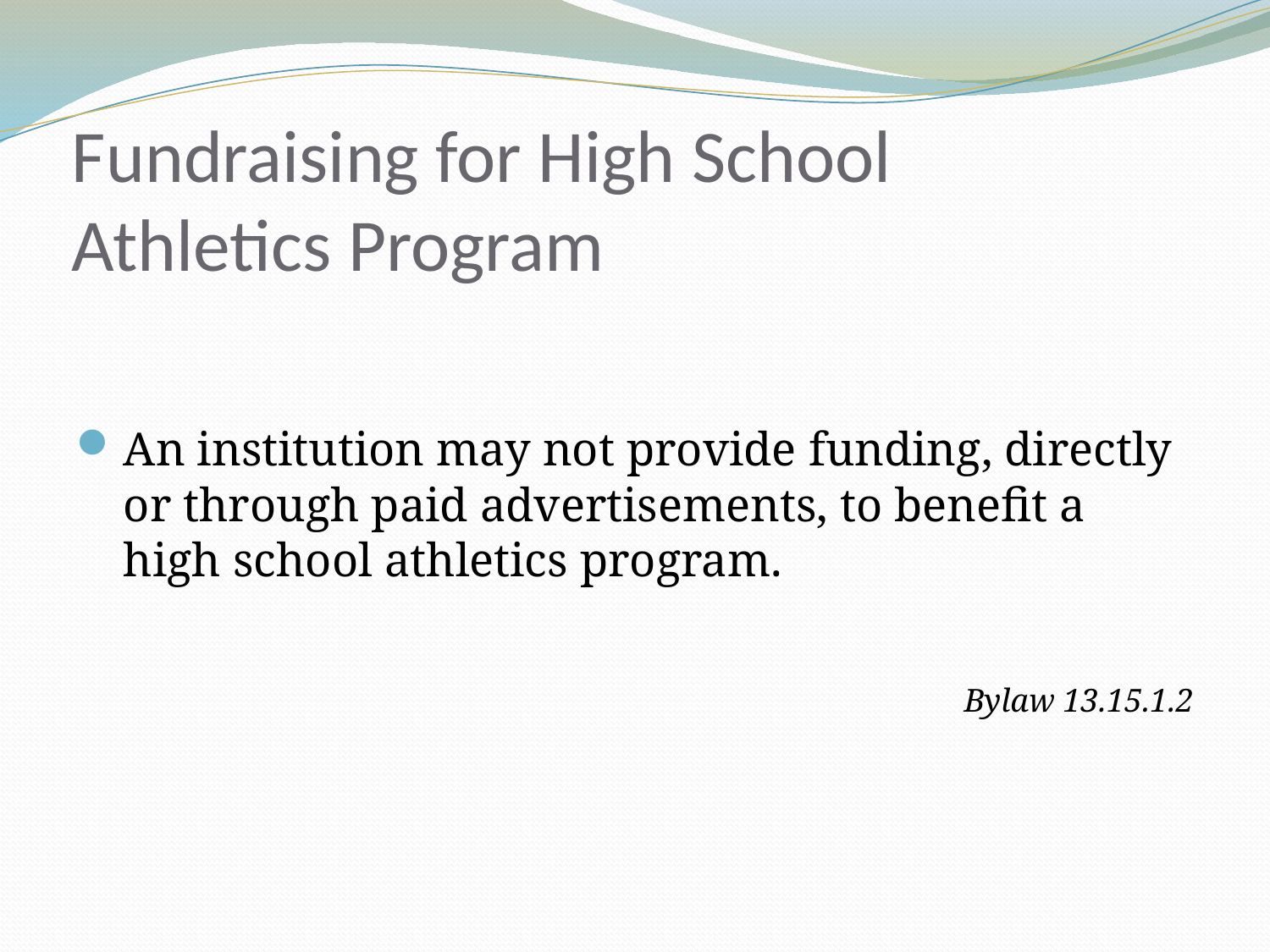

# Fundraising for High School Athletics Program

An institution may not provide funding, directly or through paid advertisements, to benefit a high school athletics program.

Bylaw 13.15.1.2